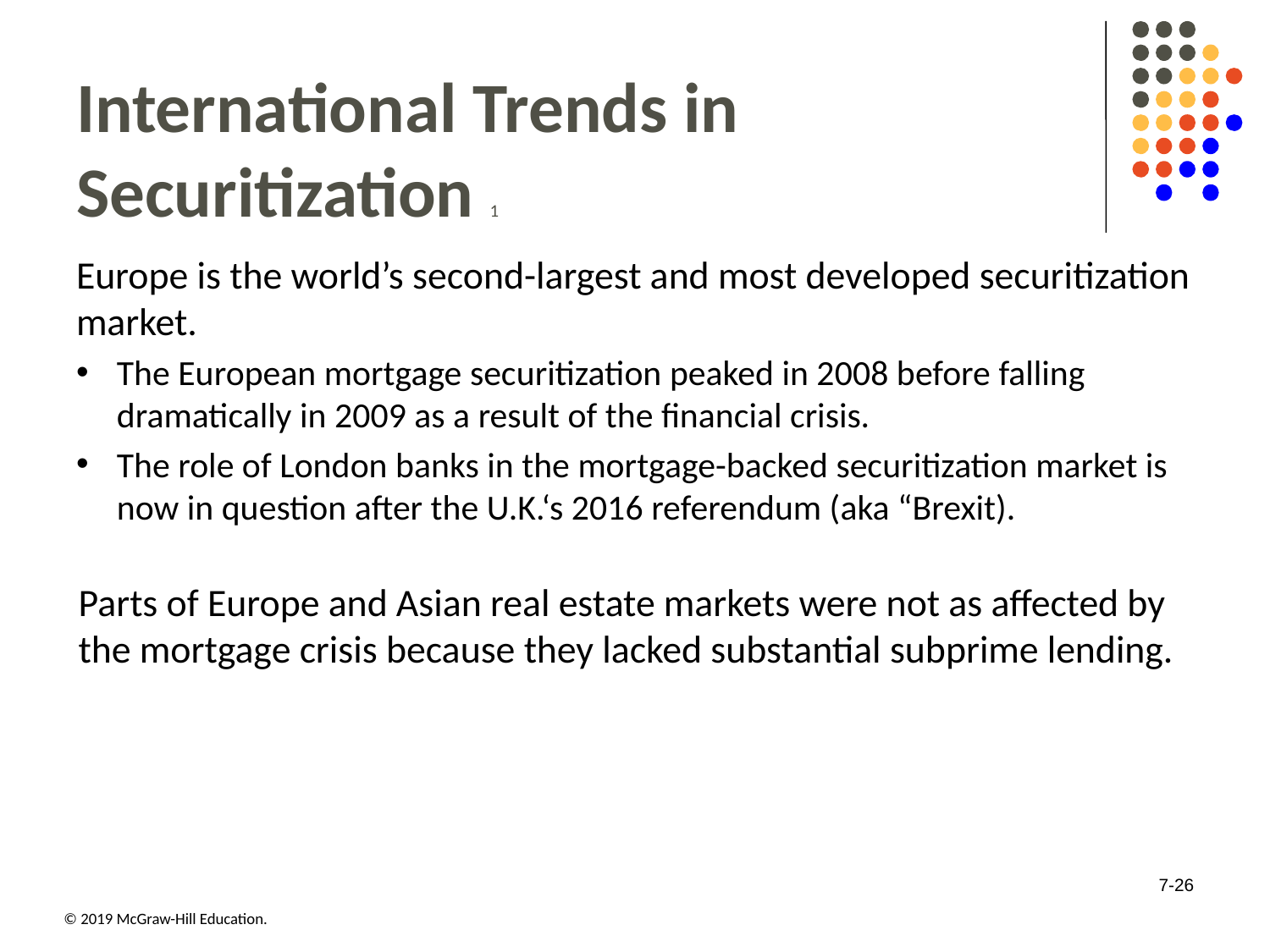

# International Trends in Securitization 1
Europe is the world’s second-largest and most developed securitization market.
The European mortgage securitization peaked in 2008 before falling dramatically in 2009 as a result of the financial crisis.
The role of London banks in the mortgage-backed securitization market is now in question after the U.K.‘s 2016 referendum (aka “Brexit).
Parts of Europe and Asian real estate markets were not as affected by the mortgage crisis because they lacked substantial subprime lending.
7-26